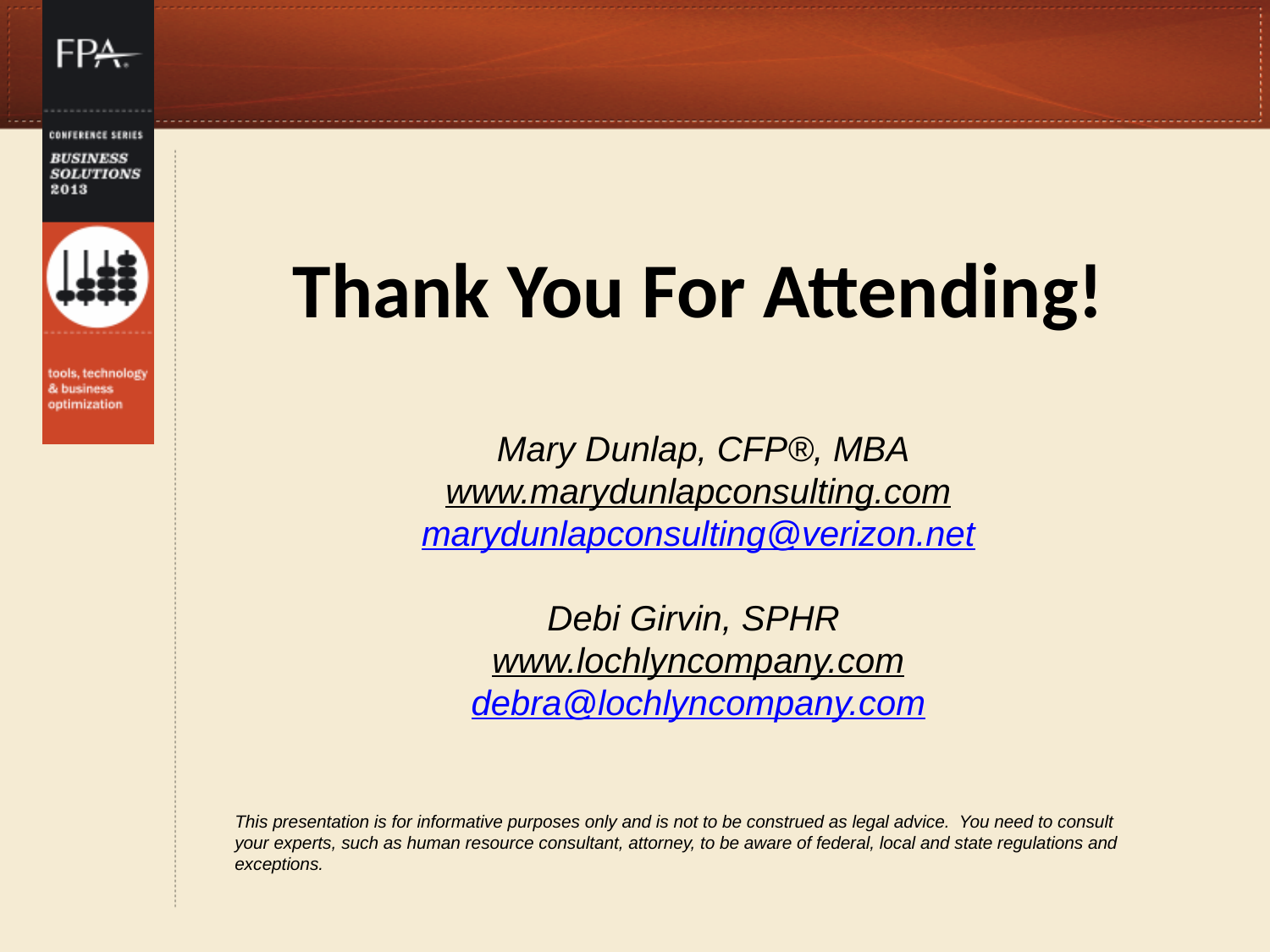

# Thank You For Attending! Mary Dunlap, CFP®, MBA www.marydunlapconsulting.com marydunlapconsulting@verizon.net Debi Girvin, SPHR www.lochlyncompany.com debra@lochlyncompany.com
This presentation is for informative purposes only and is not to be construed as legal advice.  You need to consult your experts, such as human resource consultant, attorney, to be aware of federal, local and state regulations and exceptions.